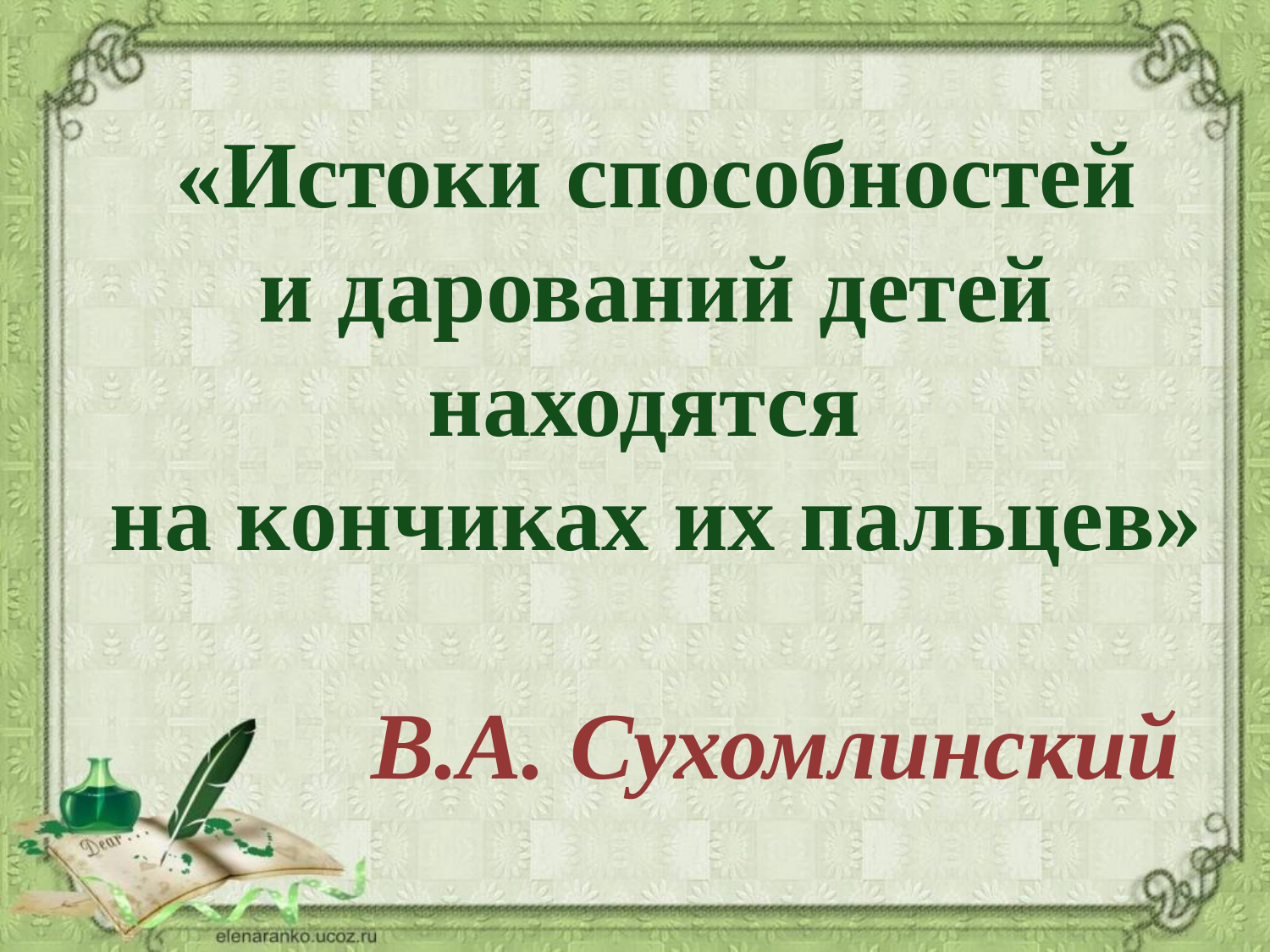

«Истоки способностей
 и дарований детей
находятся
на кончиках их пальцев»
          В.А. Сухомлинский